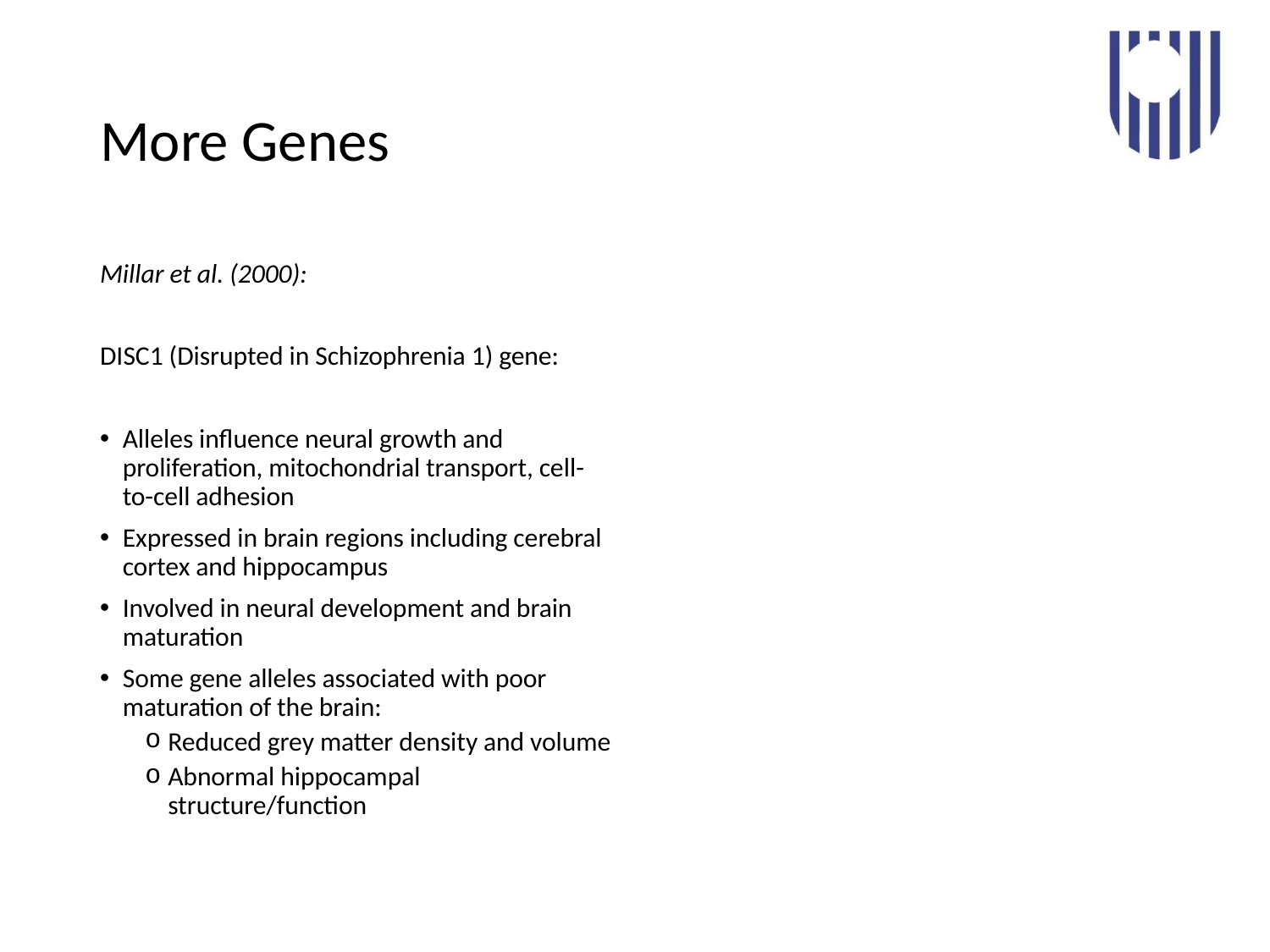

# More Genes
Millar et al. (2000):

DISC1 (Disrupted in Schizophrenia 1) gene:

Alleles influence neural growth and proliferation, mitochondrial transport, cell-to-cell adhesion
Expressed in brain regions including cerebral cortex and hippocampus
Involved in neural development and brain maturation
Some gene alleles associated with poor maturation of the brain:
Reduced grey matter density and volume
Abnormal hippocampal structure/function